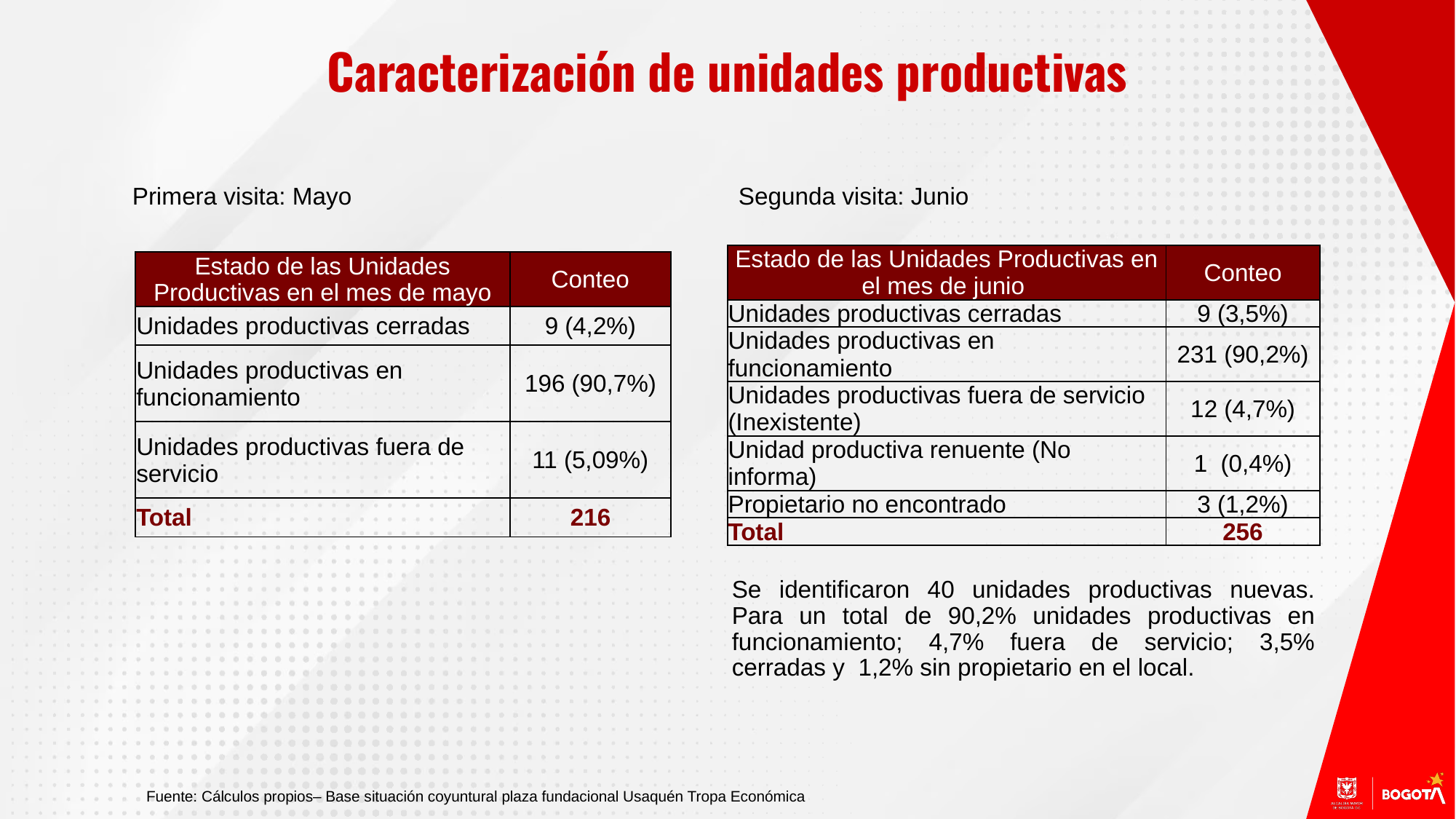

Caracterización de unidades productivas
Primera visita: Mayo
Segunda visita: Junio
| Estado de las Unidades Productivas en el mes de junio | Conteo |
| --- | --- |
| Unidades productivas cerradas | 9 (3,5%) |
| Unidades productivas en funcionamiento | 231 (90,2%) |
| Unidades productivas fuera de servicio (Inexistente) | 12 (4,7%) |
| Unidad productiva renuente (No informa) | 1 (0,4%) |
| Propietario no encontrado | 3 (1,2%) |
| Total | 256 |
| Estado de las Unidades Productivas en el mes de mayo | Conteo |
| --- | --- |
| Unidades productivas cerradas | 9 (4,2%) |
| Unidades productivas en funcionamiento | 196 (90,7%) |
| Unidades productivas fuera de servicio | 11 (5,09%) |
| Total | 216 |

Se identificaron 40 unidades productivas nuevas. Para un total de 90,2% unidades productivas en funcionamiento; 4,7% fuera de servicio; 3,5% cerradas y  1,2% sin propietario en el local.

Fuente: Cálculos propios– Base situación coyuntural plaza fundacional Usaquén Tropa Económica